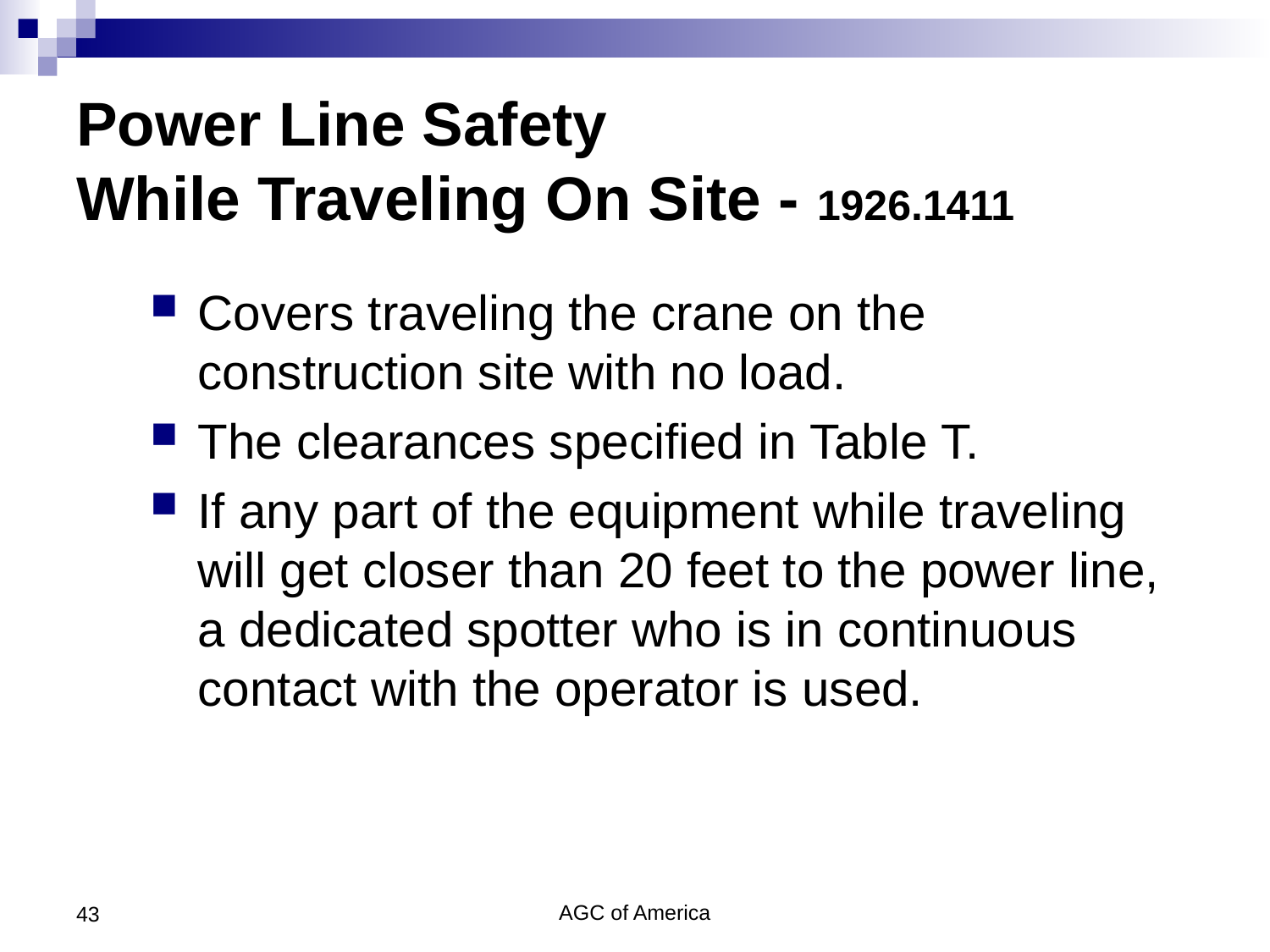

# Power Line Safety While Traveling On Site - 1926.1411
Covers traveling the crane on the construction site with no load.
The clearances specified in Table T.
If any part of the equipment while traveling will get closer than 20 feet to the power line, a dedicated spotter who is in continuous contact with the operator is used.
43
AGC of America